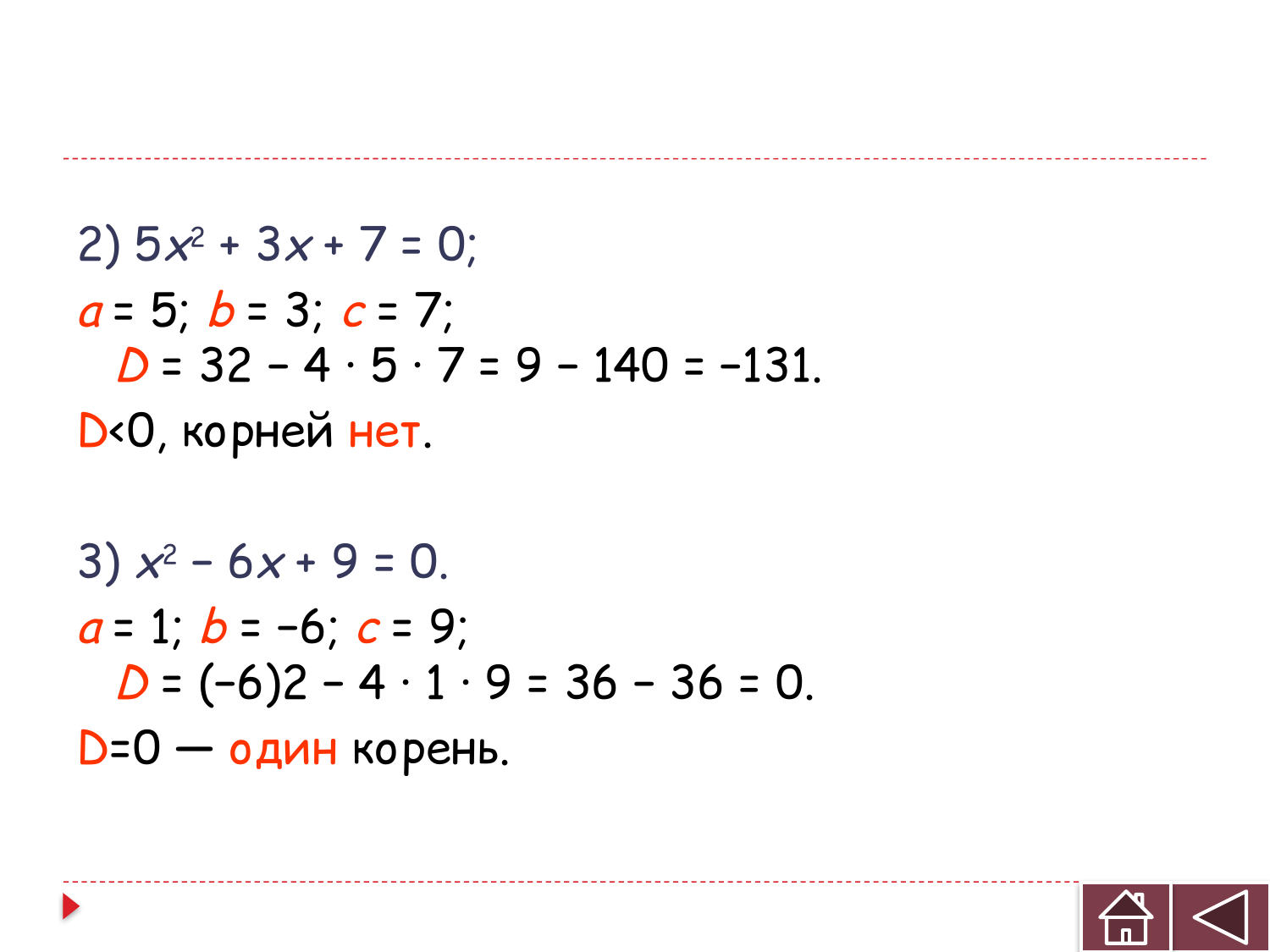

2) 5x2 + 3x + 7 = 0;
a = 5; b = 3; c = 7;
D = 32 − 4 · 5 · 7 = 9 − 140 = −131.
D<0, корней нет.

3) x2 − 6x + 9 = 0.
a = 1; b = −6; c = 9;
D = (−6)2 − 4 · 1 · 9 = 36 − 36 = 0.
D=0 — один корень.